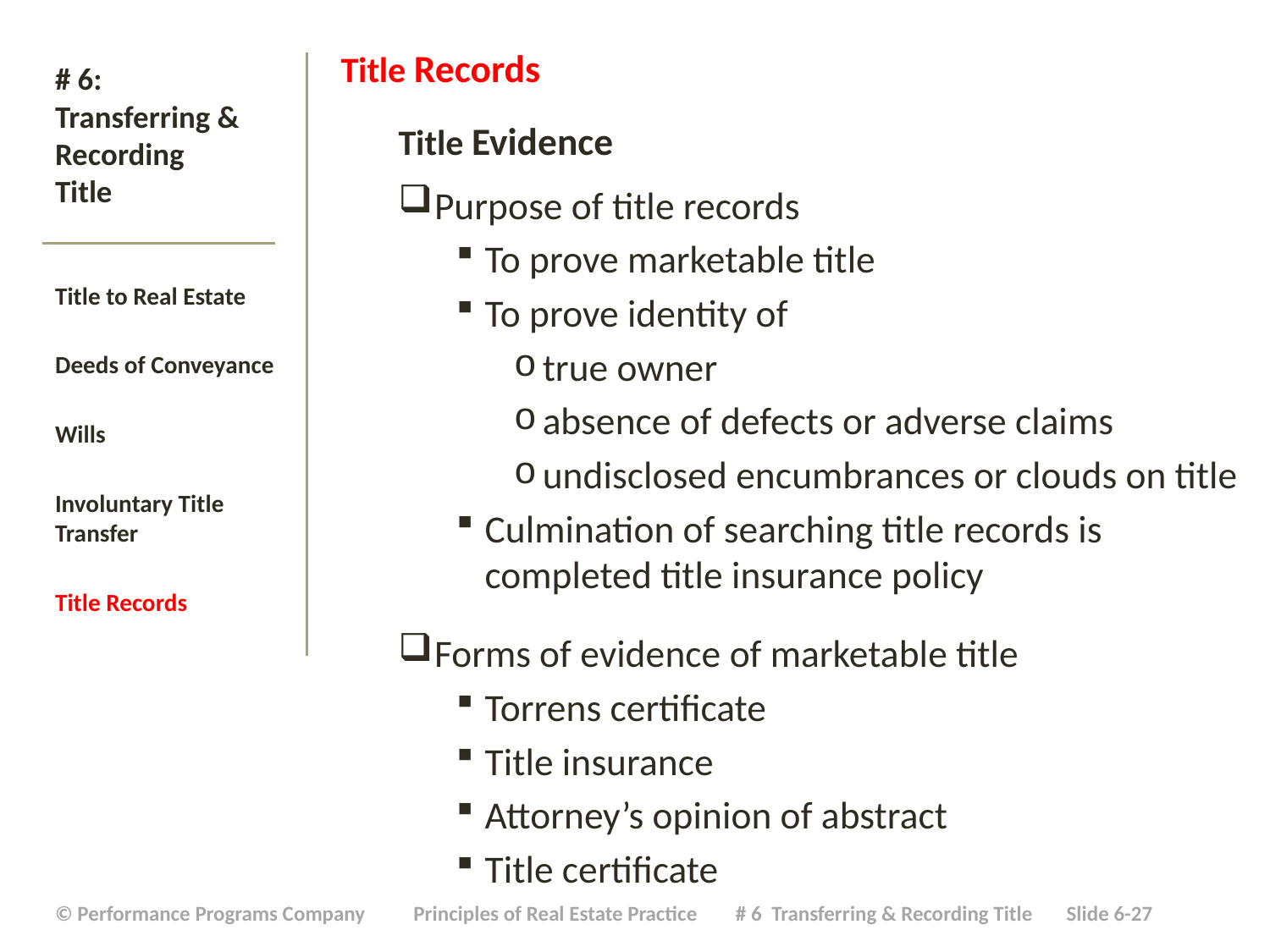

Title Records

Title Evidence

Purpose of title records
To prove marketable title
To prove identity of
true owner
absence of defects or adverse claims
undisclosed encumbrances or clouds on title
Culmination of searching title records is completed title insurance policy

Forms of evidence of marketable title
Torrens certificate
Title insurance
Attorney’s opinion of abstract
Title certificate

# # 6: Transferring & Recording Title

Title to Real Estate

Deeds of Conveyance

Wills

Involuntary Title Transfer

Title Records

| © Performance Programs Company Principles of Real Estate Practice # 6 Transferring & Recording Title Slide 6-27 |
| --- |